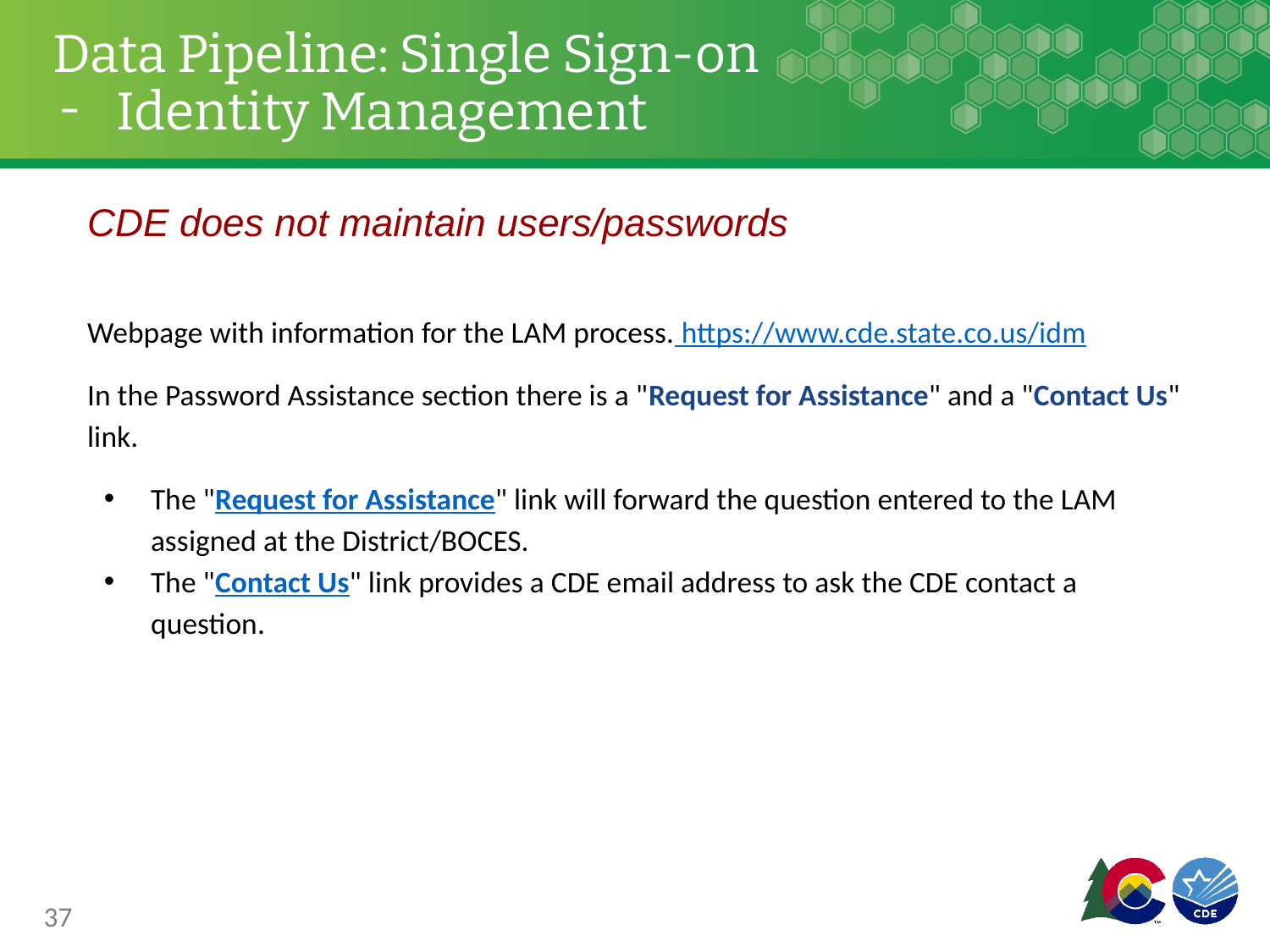

# Data Pipeline: Single Sign-on
Identity Management
CDE does not maintain users/passwords

Webpage with information for the LAM process. https://www.cde.state.co.us/idm
In the Password Assistance section there is a "Request for Assistance" and a "Contact Us" link.
The "Request for Assistance" link will forward the question entered to the LAM assigned at the District/BOCES.
The "Contact Us" link provides a CDE email address to ask the CDE contact a question.

37